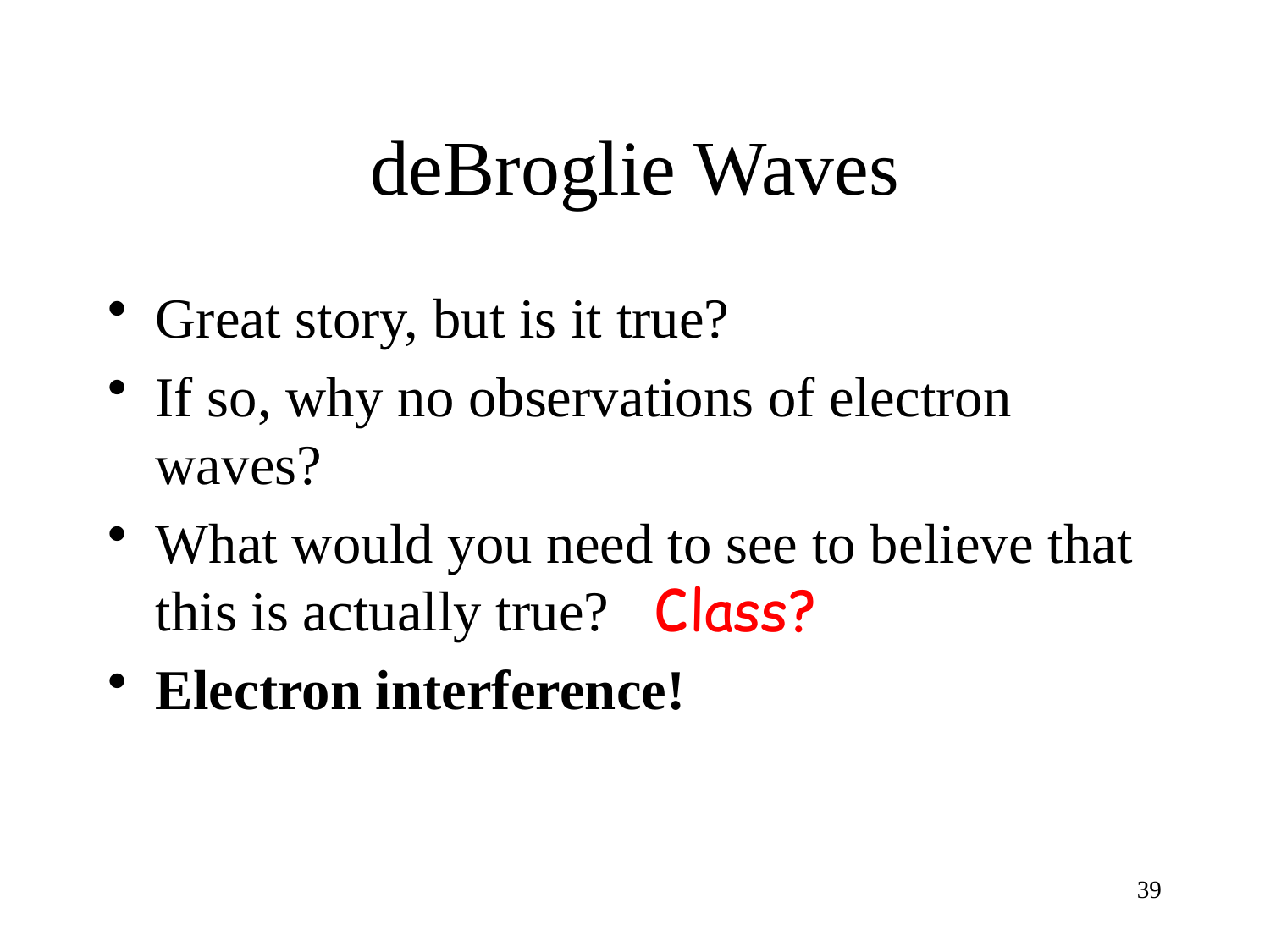

# deBroglie Waves
Great story, but is it true?
If so, why no observations of electron waves?
What would you need to see to believe that this is actually true?   Class?
Electron interference!
39